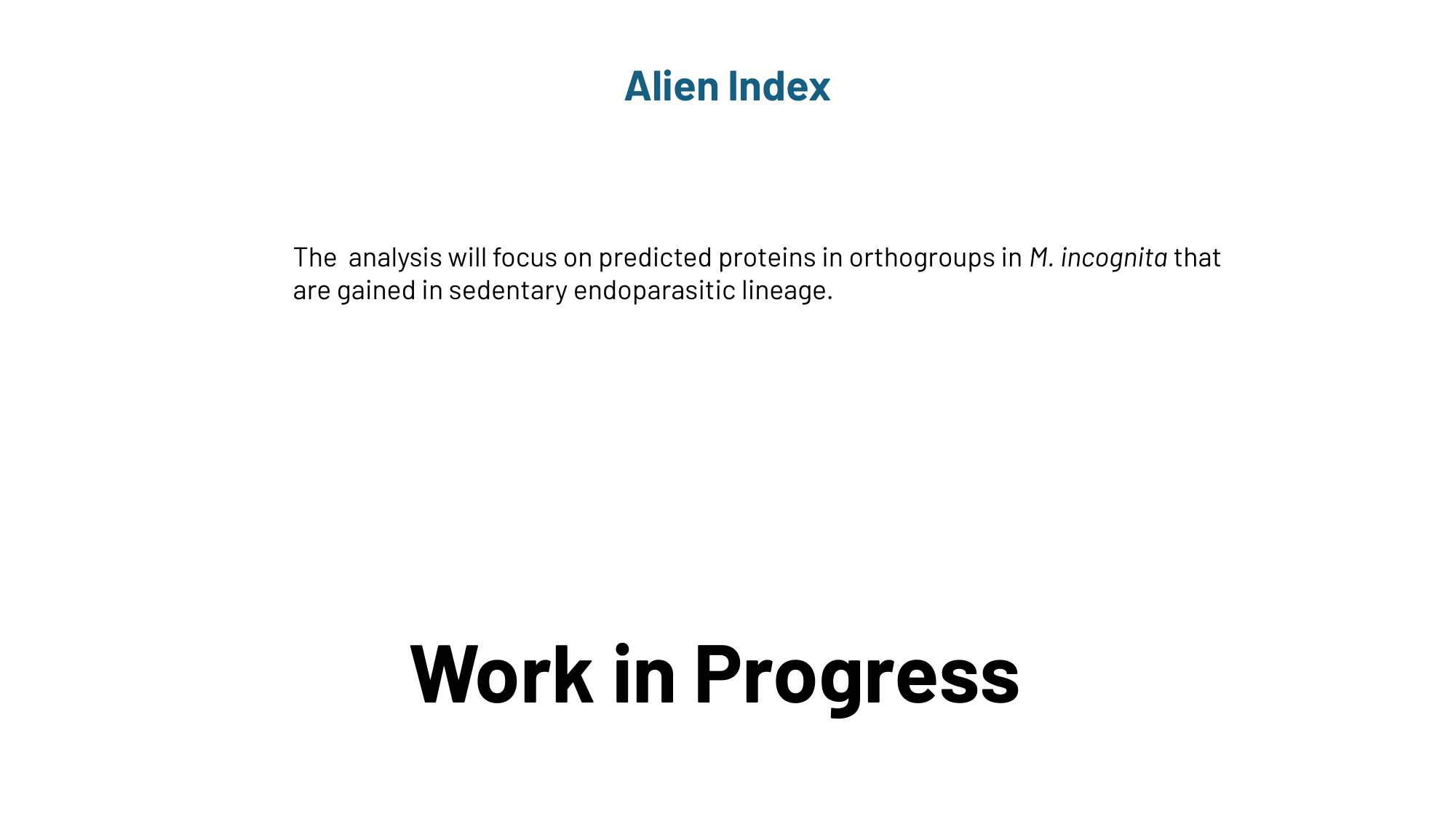

# Alien Index
The  analysis will focus on predicted proteins in orthogroups in M. incognita that are gained in sedentary endoparasitic lineage.
Work in Progress